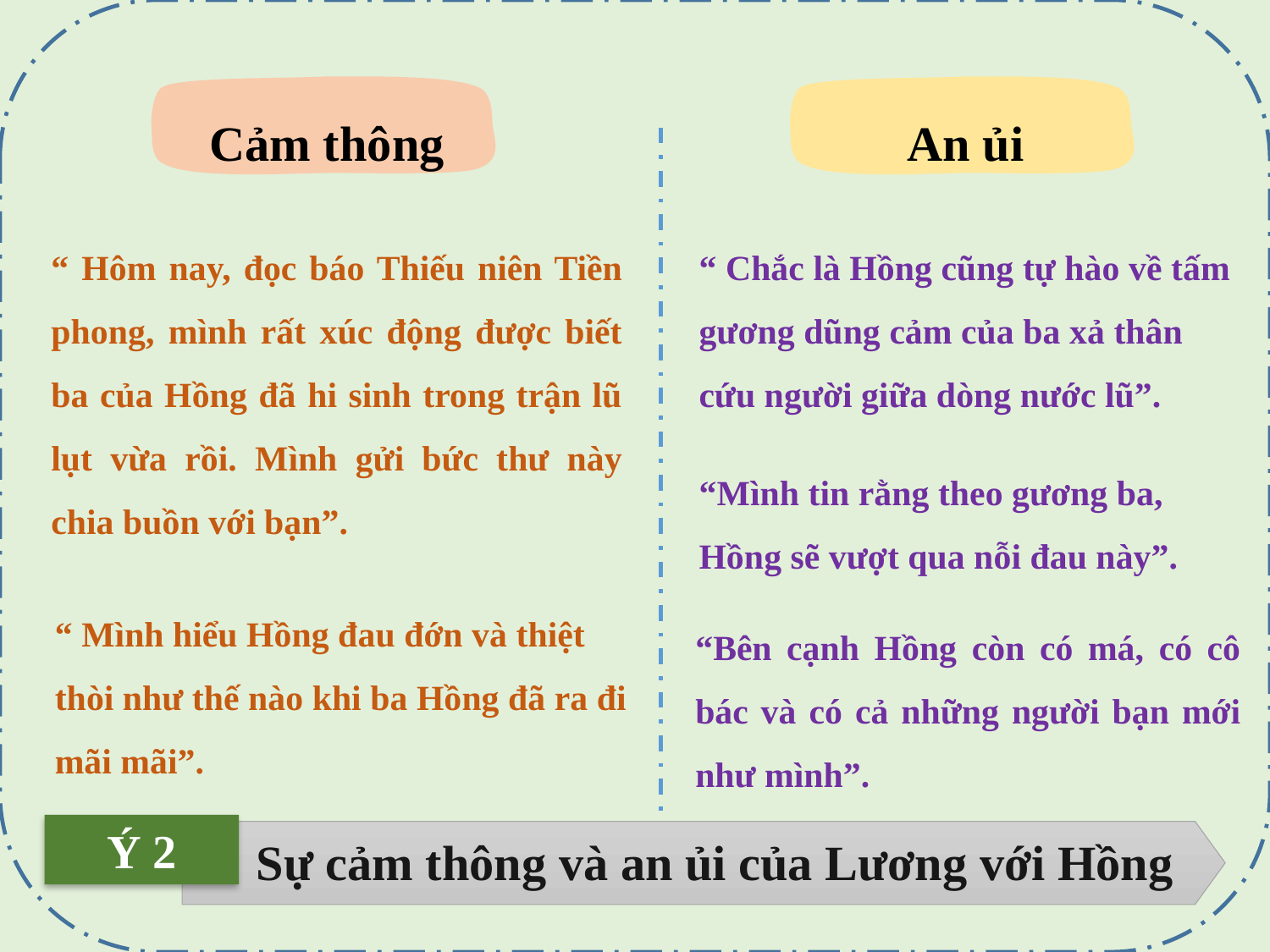

Cảm thông
An ủi
“ Hôm nay, đọc báo Thiếu niên Tiền phong, mình rất xúc động được biết ba của Hồng đã hi sinh trong trận lũ lụt vừa rồi. Mình gửi bức thư này chia buồn với bạn”.
“ Chắc là Hồng cũng tự hào về tấm gương dũng cảm của ba xả thân cứu người giữa dòng nước lũ”.
“Mình tin rằng theo gương ba, Hồng sẽ vượt qua nỗi đau này”.
“ Mình hiểu Hồng đau đớn và thiệt thòi như thế nào khi ba Hồng đã ra đi mãi mãi”.
“Bên cạnh Hồng còn có má, có cô bác và có cả những người bạn mới như mình”.
Ý 2

Sự cảm thông và an ủi của Lương với Hồng